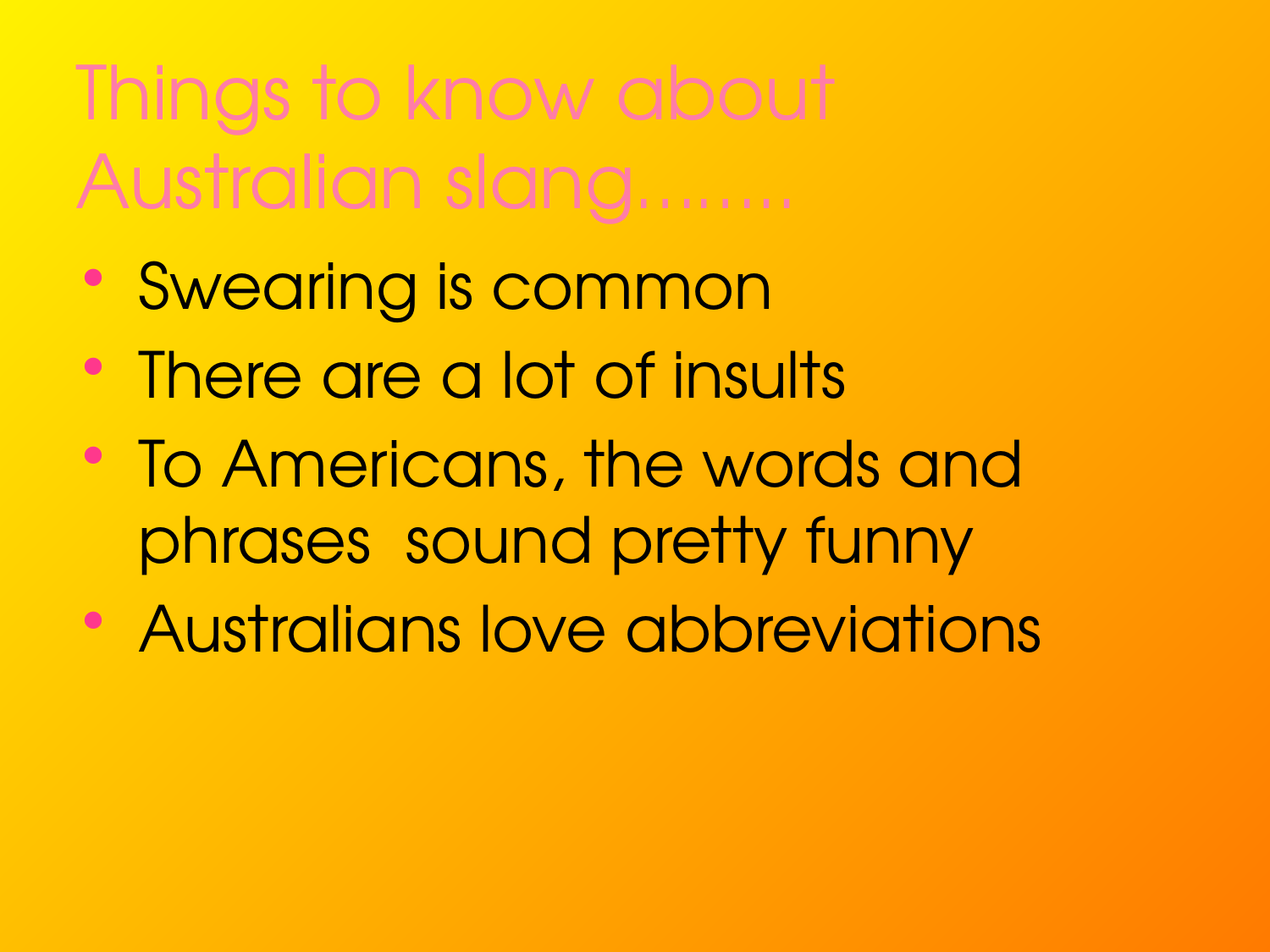

# Things to know about Australian slang……..
Swearing is common
There are a lot of insults
To Americans, the words and phrases  sound pretty funny
Australians love abbreviations